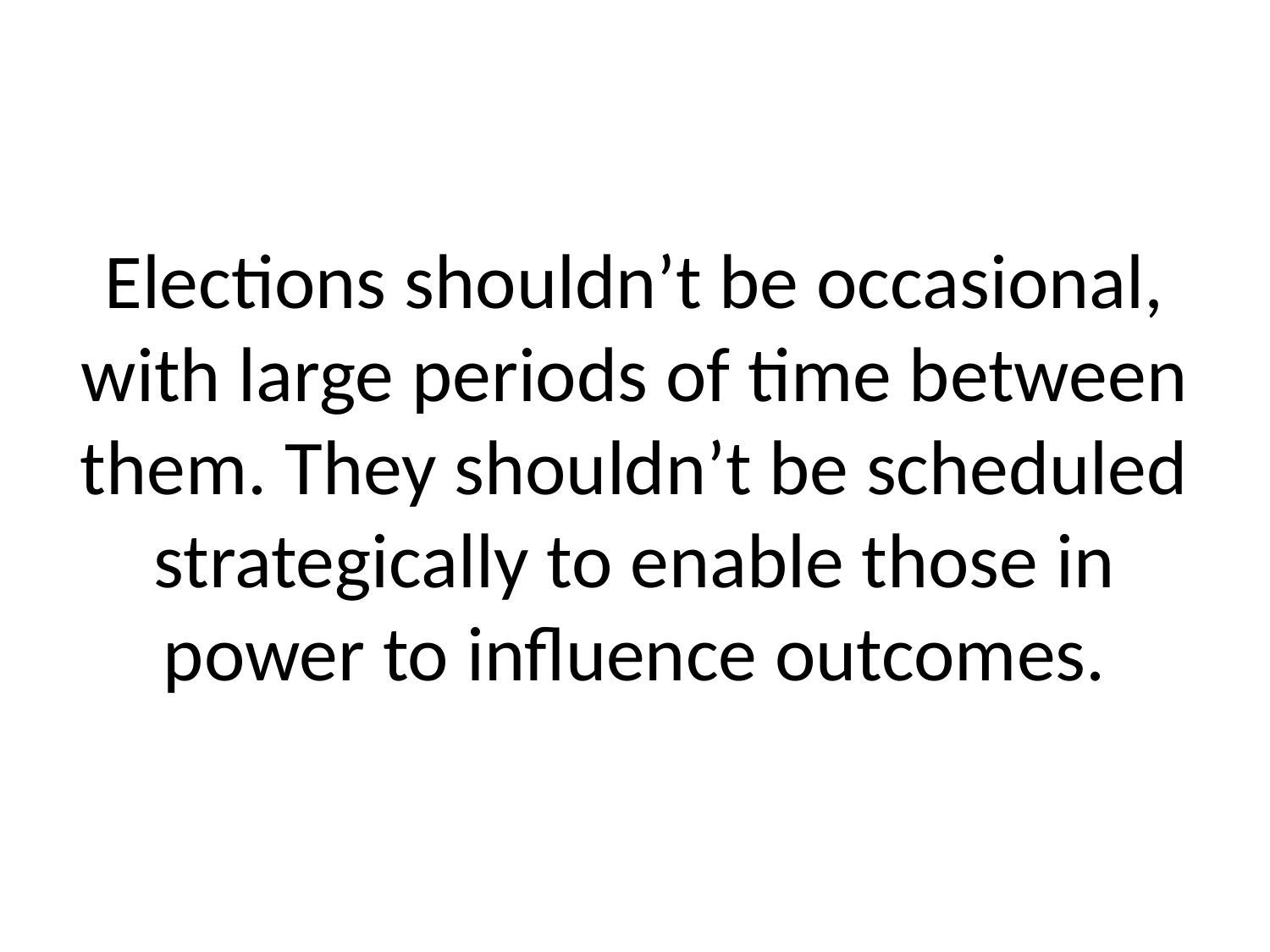

# Elections shouldn’t be occasional, with large periods of time between them. They shouldn’t be scheduled strategically to enable those in power to influence outcomes.